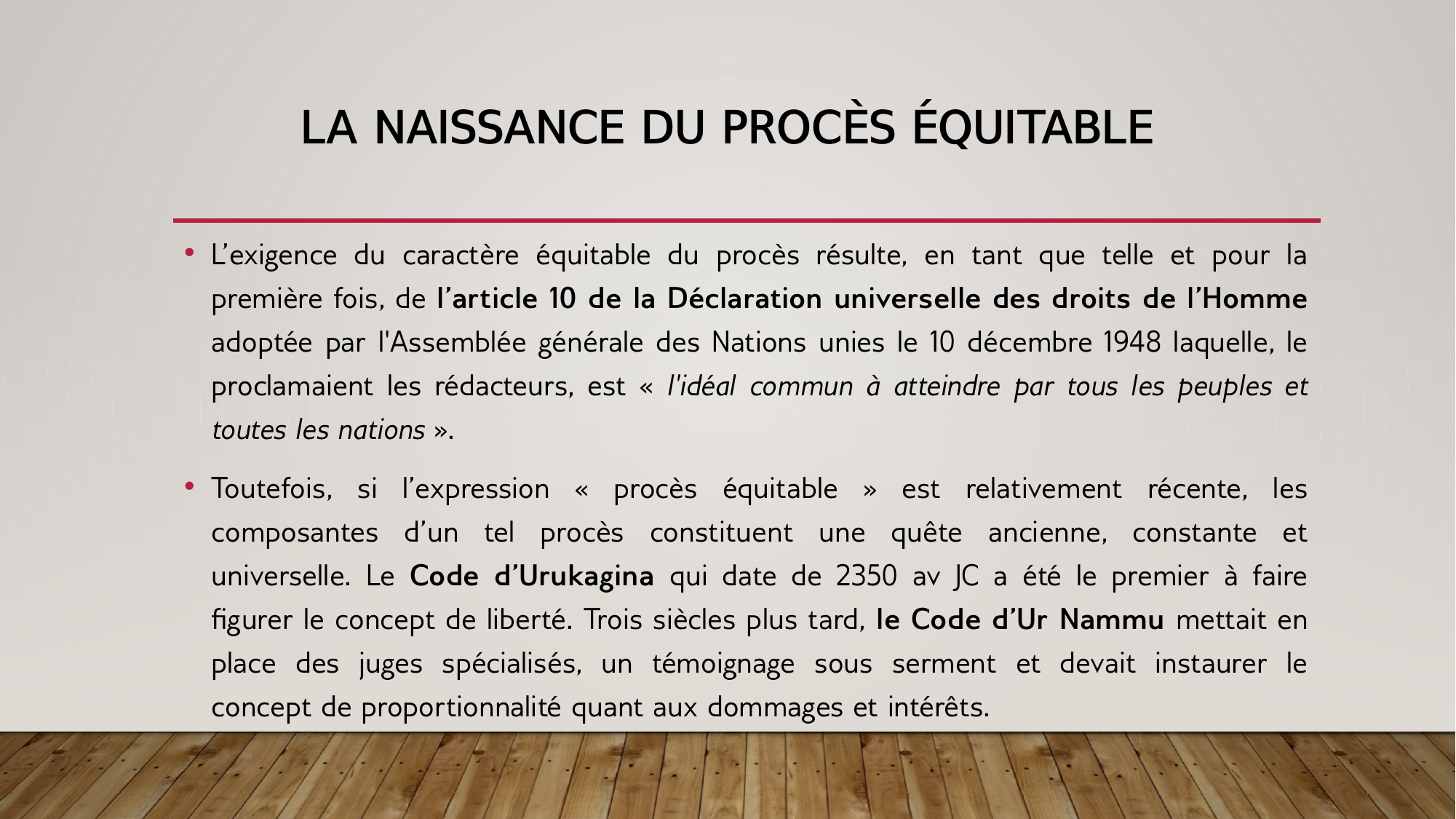

# La naissance du procès équitable
L’exigence du caractère équitable du procès résulte, en tant que telle et pour la première fois, de l’article 10 de la Déclaration universelle des droits de l’Homme adoptée par l'Assemblée générale des Nations unies le 10 décembre 1948 laquelle, le proclamaient les rédacteurs, est « l'idéal commun à atteindre par tous les peuples et toutes les nations ».
Toutefois, si l’expression « procès équitable » est relativement récente, les composantes d’un tel procès constituent une quête ancienne, constante et universelle. Le Code d’Urukagina qui date de 2350 av JC a été le premier à faire figurer le concept de liberté. Trois siècles plus tard, le Code d’Ur Nammu mettait en place des juges spécialisés, un témoignage sous serment et devait instaurer le concept de proportionnalité quant aux dommages et intérêts.